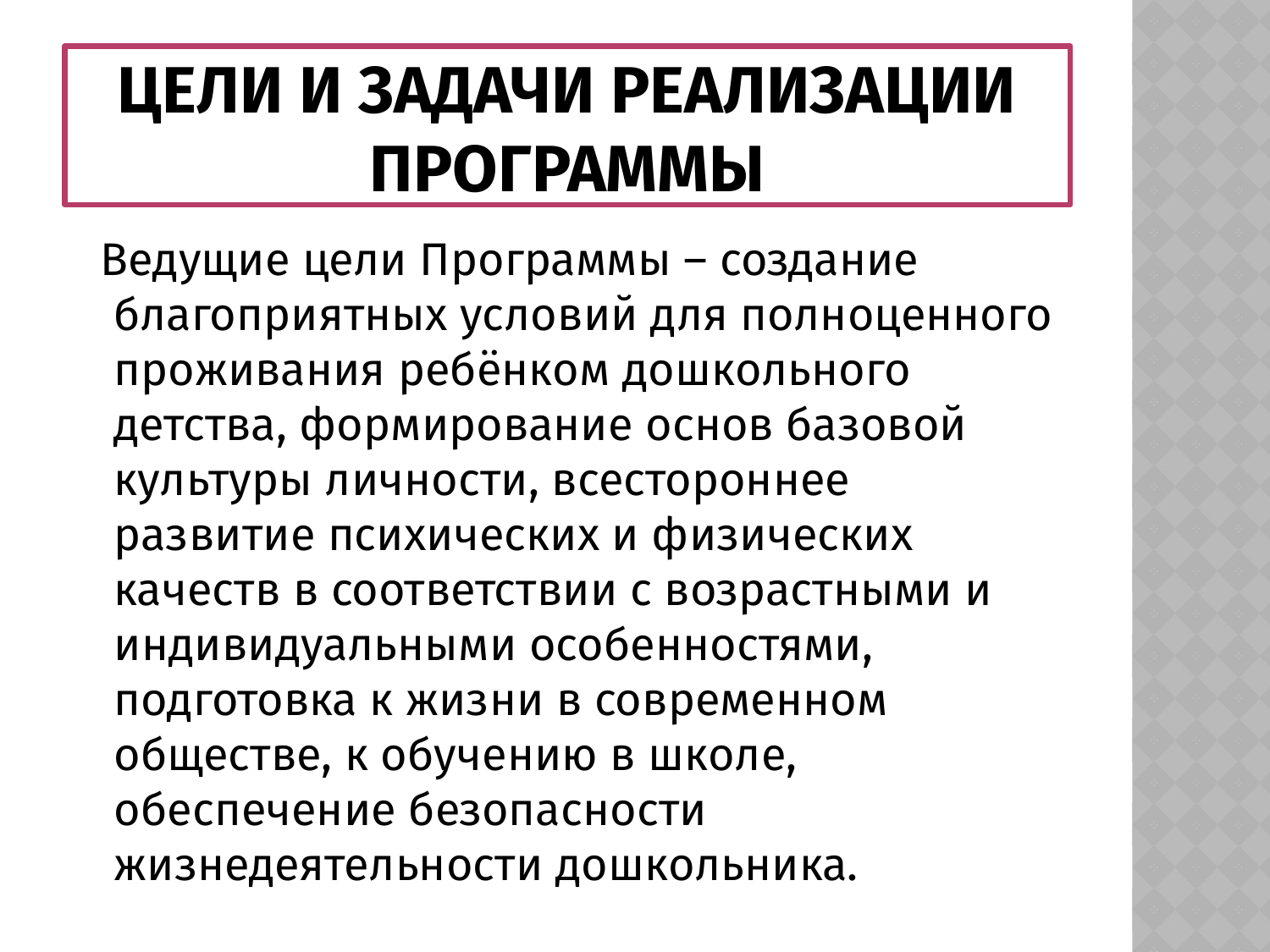

# Цели и задачи реализации программы
  Ведущие цели Программы – создание благоприятных условий для полноценного проживания ребёнком дошкольного детства, формирование основ базовой культуры личности, всестороннее развитие психических и физических качеств в соответствии с возрастными и индивидуальными особенностями, подготовка к жизни в современном обществе, к обучению в школе, обеспечение безопасности жизнедеятельности дошкольника.